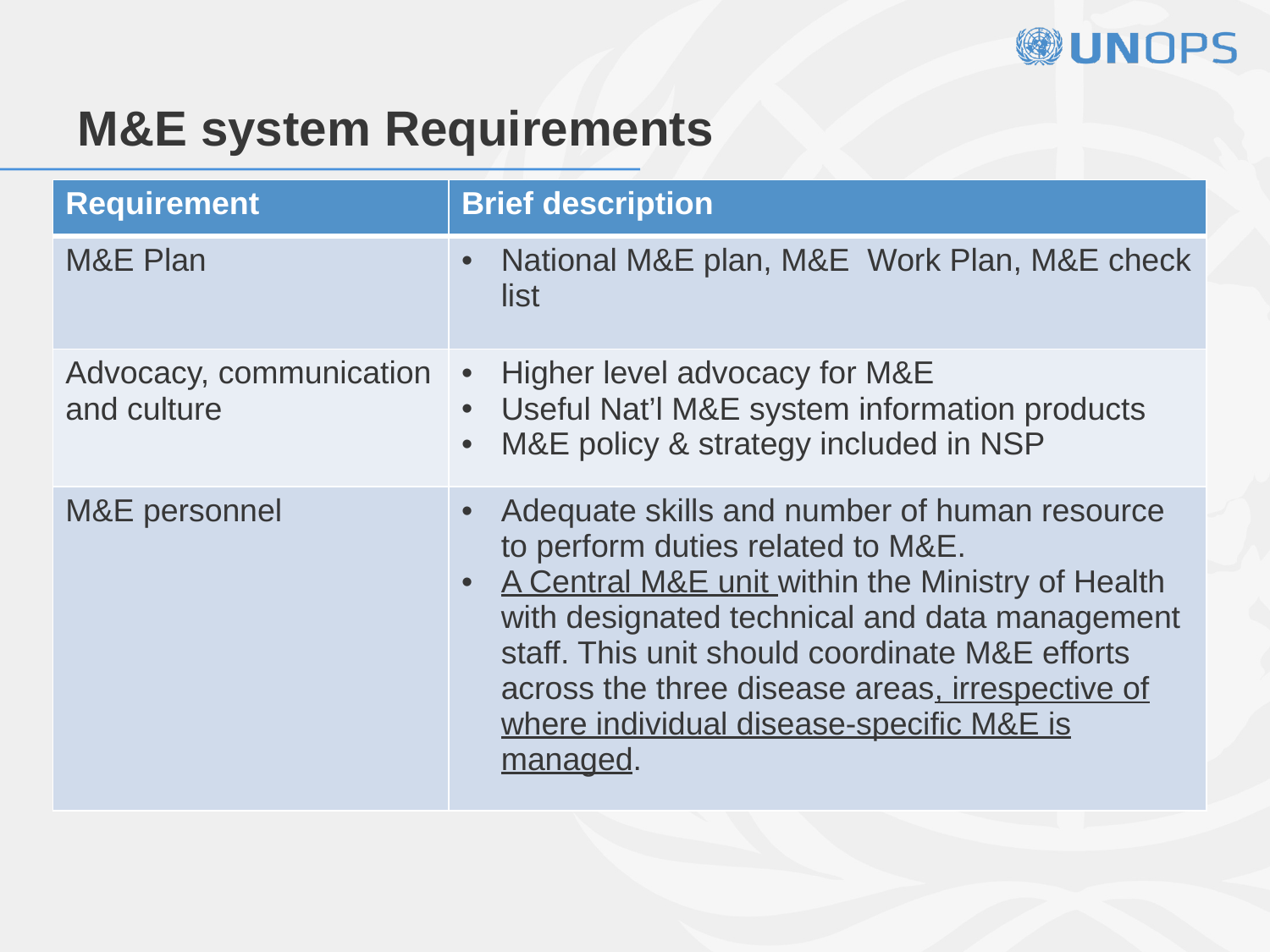

# M&E system Requirements
| Requirement | Brief description |
| --- | --- |
| M&E Plan | National M&E plan, M&E Work Plan, M&E check list |
| Advocacy, communication and culture | Higher level advocacy for M&E Useful Nat’l M&E system information products M&E policy & strategy included in NSP |
| M&E personnel | Adequate skills and number of human resource to perform duties related to M&E. A Central M&E unit within the Ministry of Health with designated technical and data management staff. This unit should coordinate M&E efforts across the three disease areas, irrespective of where individual disease-specific M&E is managed. |